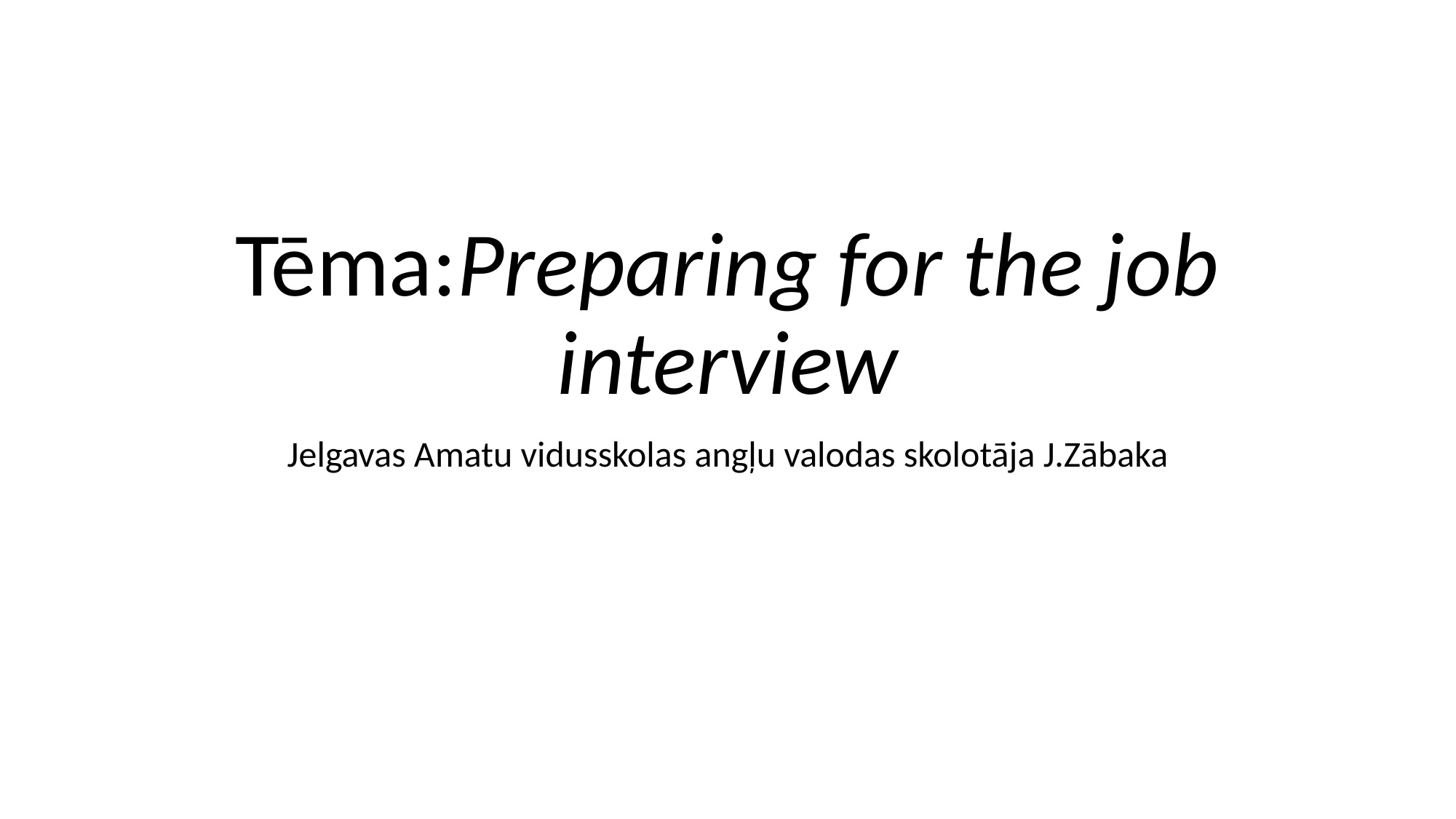

# Tēma:Preparing for the job interview
Jelgavas Amatu vidusskolas angļu valodas skolotāja J.Zābaka